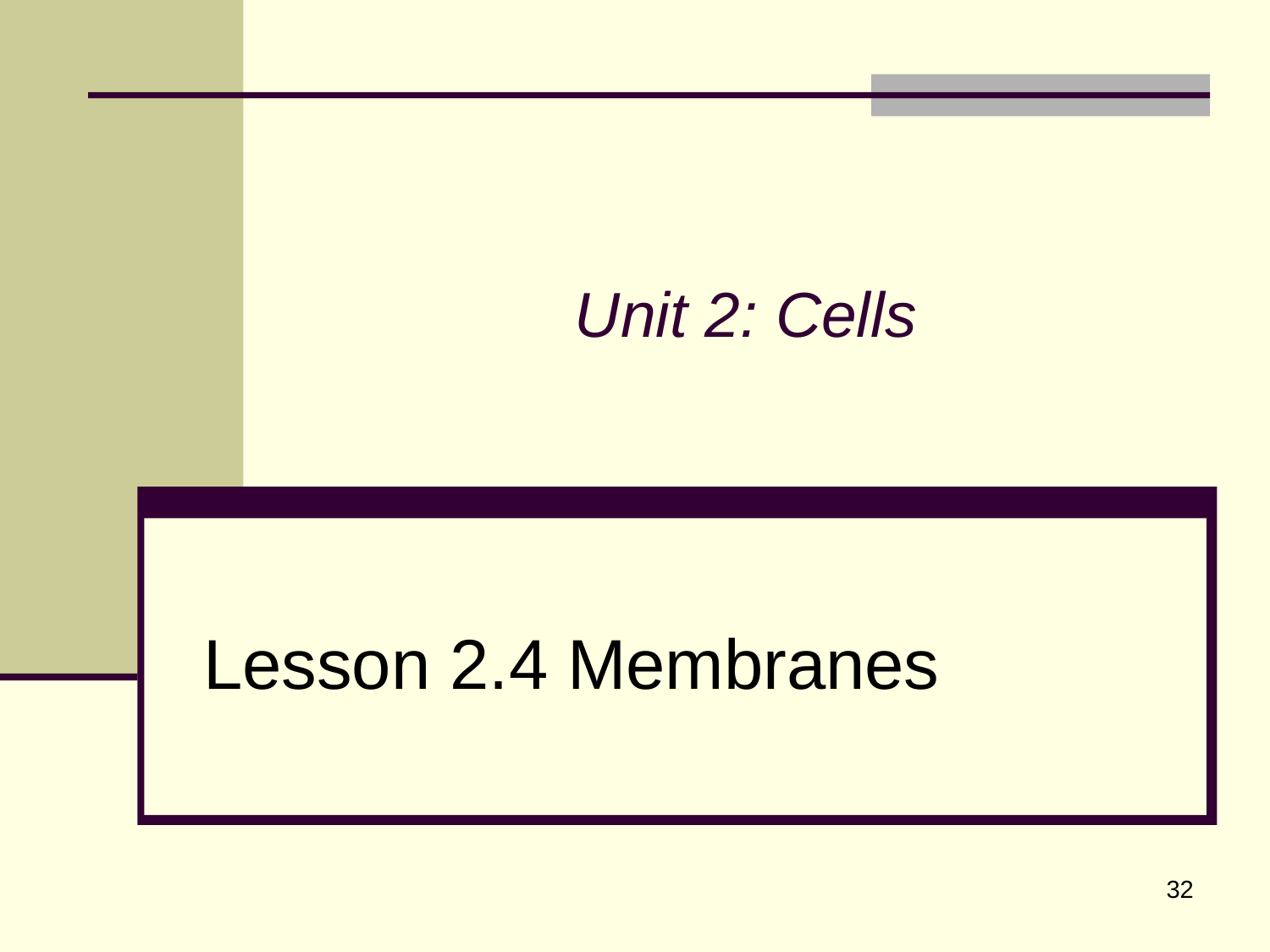

# Unit 2: Cells
Lesson 2.4 Membranes
32